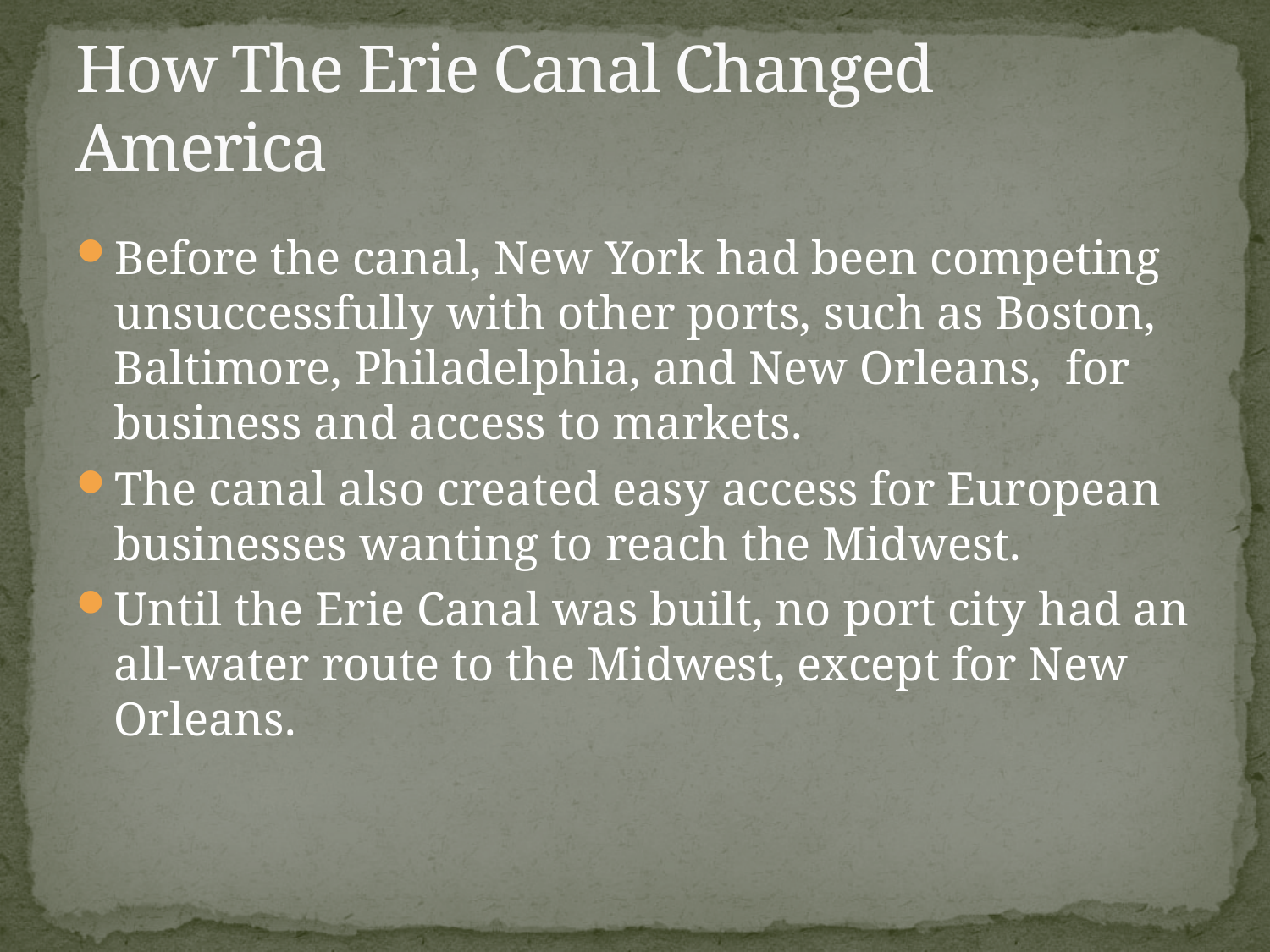

# How The Erie Canal Changed America
Before the canal, New York had been competing unsuccessfully with other ports, such as Boston, Baltimore, Philadelphia, and New Orleans,  for business and access to markets.
The canal also created easy access for European businesses wanting to reach the Midwest.
Until the Erie Canal was built, no port city had an all-water route to the Midwest, except for New Orleans.